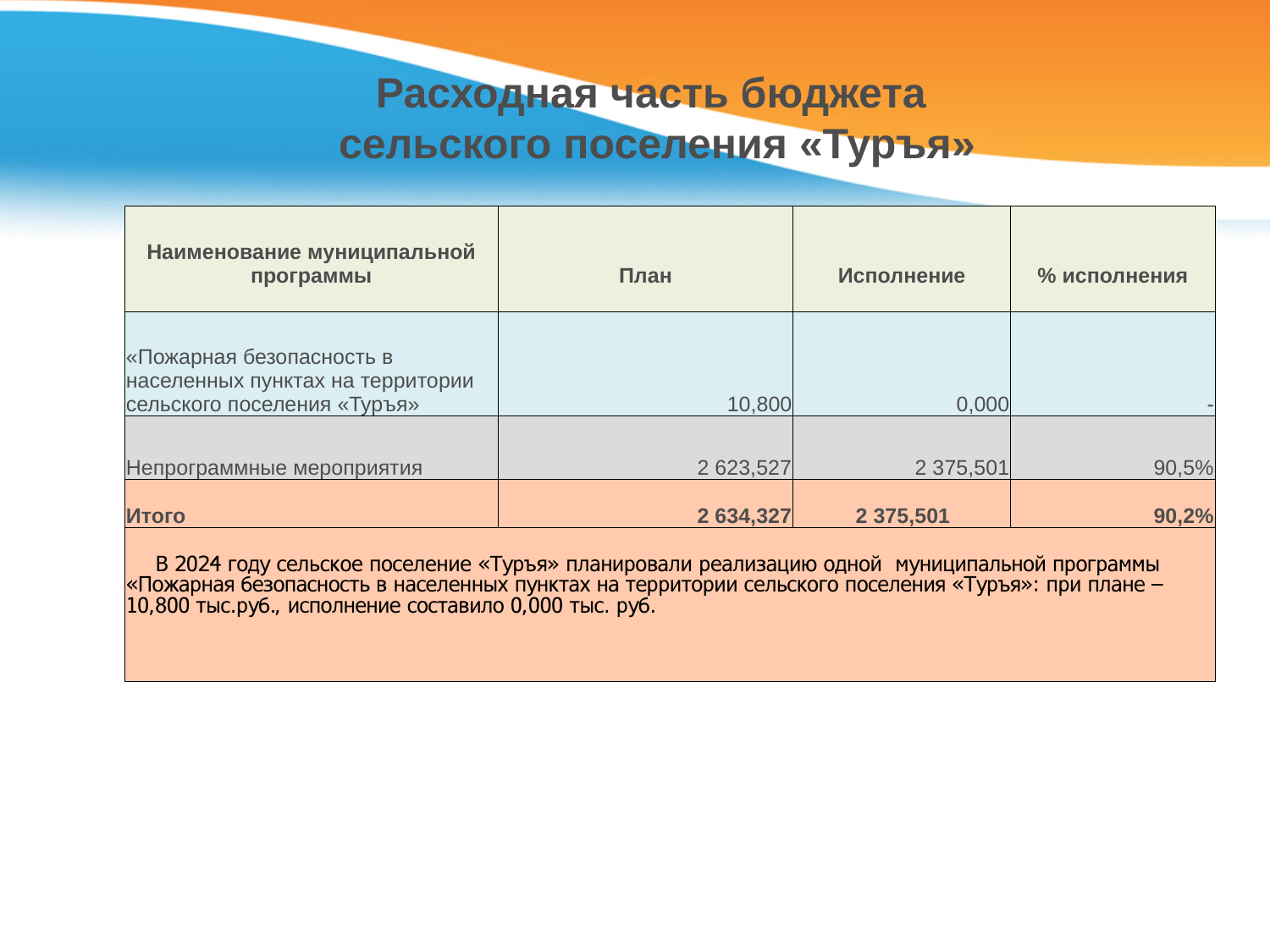

# Расходная часть бюджета сельского поселения «Туръя»

| Наименование муниципальной программы | План | Исполнение | % исполнения |
| --- | --- | --- | --- |
| «Пожарная безопасность в населенных пунктах на территории сельского поселения «Туръя» | 10,800 | 0,000 | - |
| Непрограммные мероприятия | 2 623,527 | 2 375,501 | 90,5% |
| Итого | 2 634,327 | 2 375,501 | 90,2% |
| В 2024 году сельское поселение «Туръя» планировали реализацию одной муниципальной программы «Пожарная безопасность в населенных пунктах на территории сельского поселения «Туръя»: при плане – 10,800 тыс.руб., исполнение составило 0,000 тыс. руб. |  |  |  |